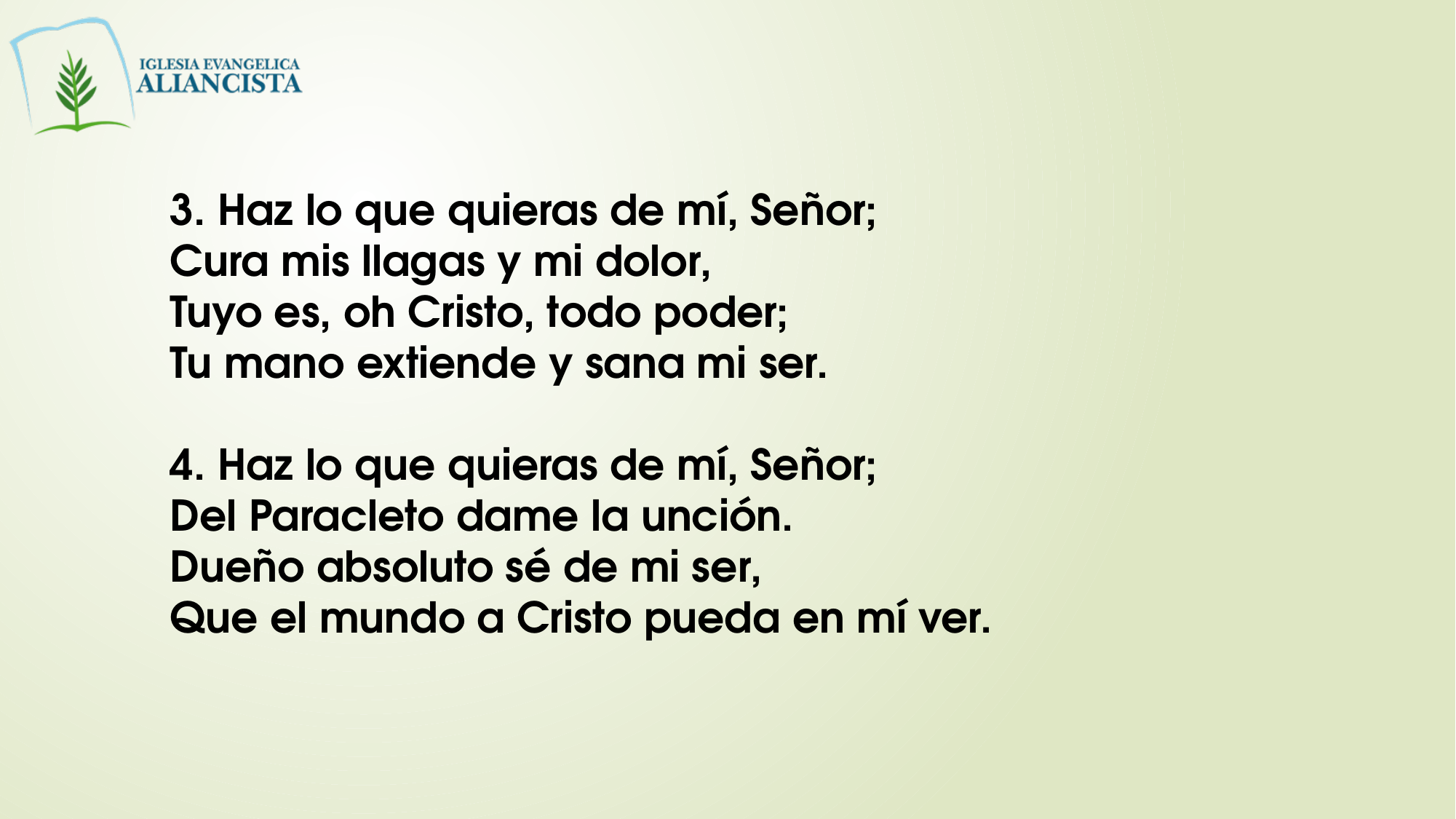

3. Haz lo que quieras de mí, Señor;
Cura mis llagas y mi dolor,
Tuyo es, oh Cristo, todo poder;
Tu mano extiende y sana mi ser.

4. Haz lo que quieras de mí, Señor;
Del Paracleto dame la unción.
Dueño absoluto sé de mi ser,
Que el mundo a Cristo pueda en mí ver.